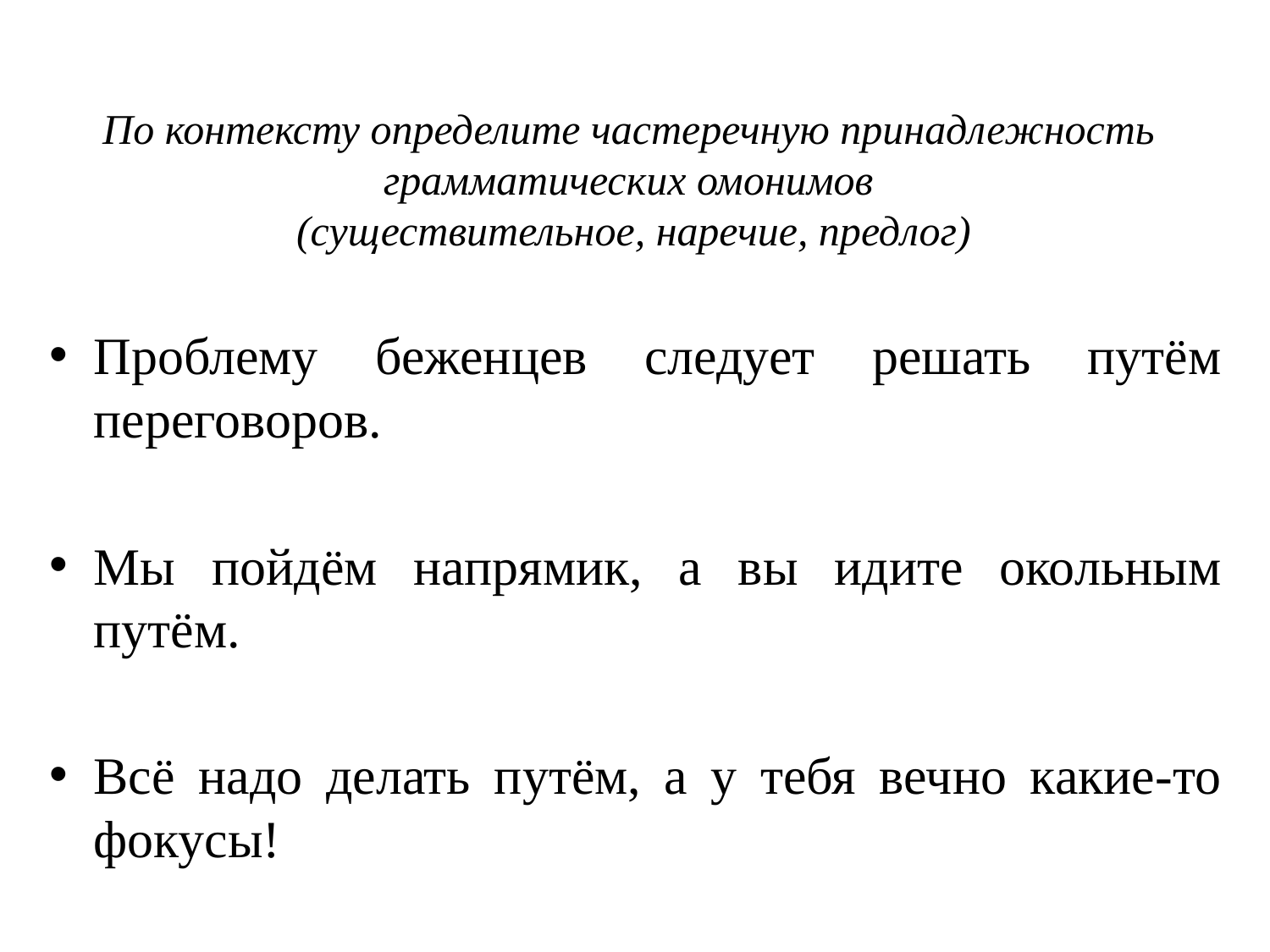

По контексту определите частеречную принадлежность грамматических омонимов
 (существительное, наречие, предлог)
Проблему беженцев следует решать путём переговоров.

Мы пойдём напрямик, а вы идите окольным путём.

Всё надо делать путём, а у тебя вечно какие-то фокусы!